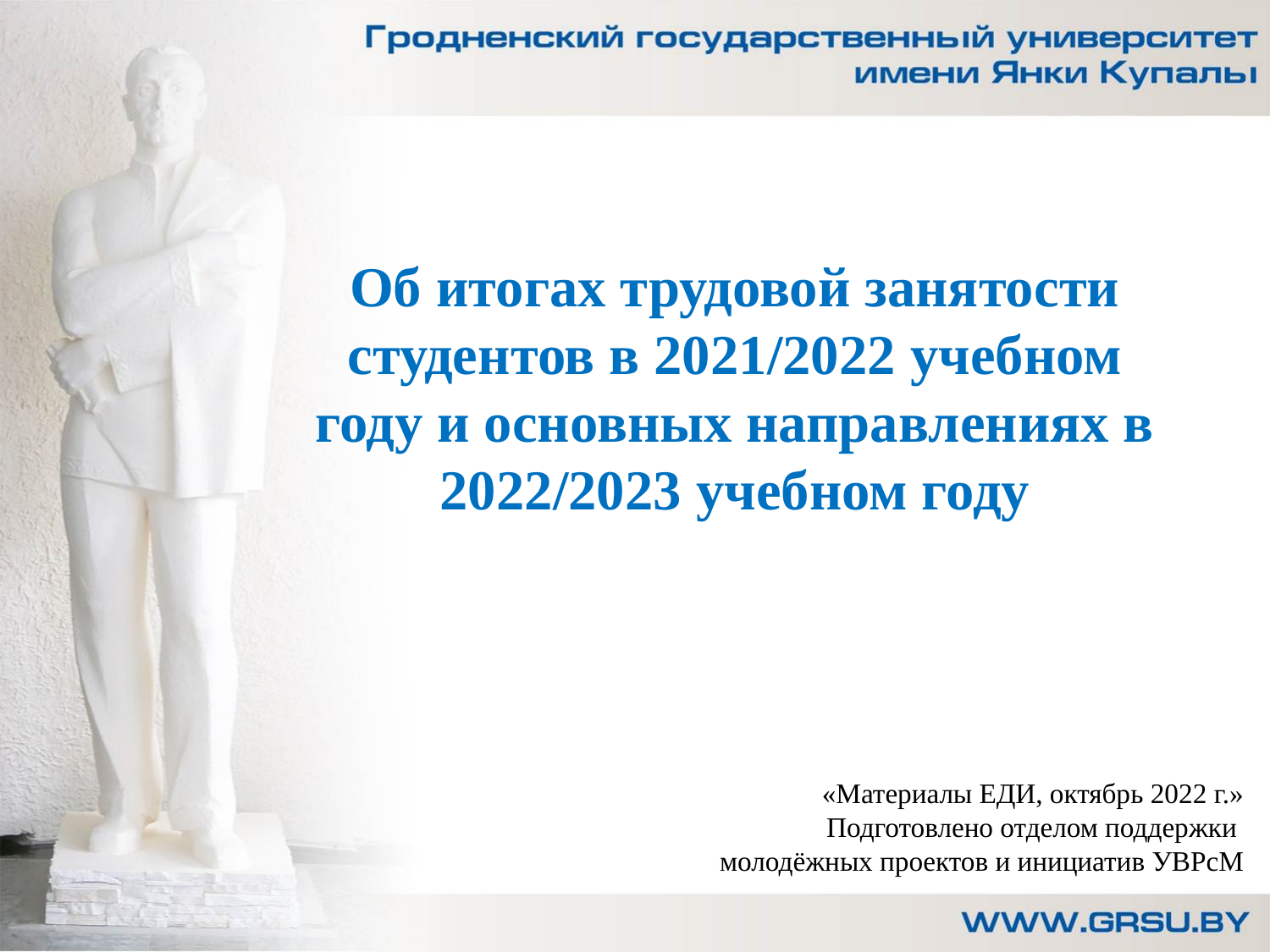

# Об итогах трудовой занятости студентов в 2021/2022 учебном году и основных направлениях в 2022/2023 учебном году
«Материалы ЕДИ, октябрь 2022 г.»
Подготовлено отделом поддержки
молодёжных проектов и инициатив УВРсМ